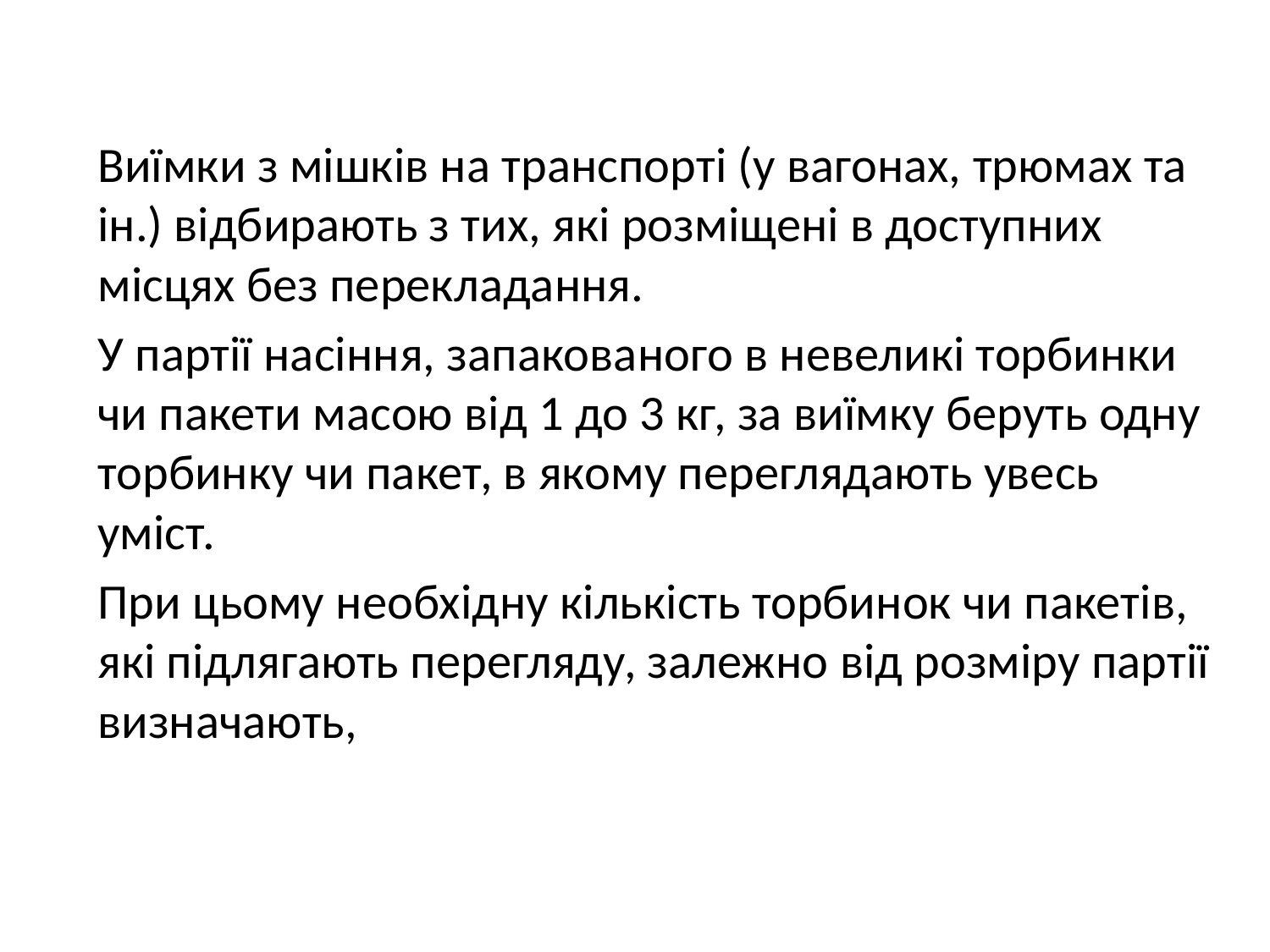

Виїмки з мішків на транспорті (у вагонах, трюмах та ін.) відбирають з тих, які розміщені в доступних місцях без перекладання.
У партії насіння, запакованого в невеликі торбинки чи пакети масою від 1 до 3 кг, за виїмку беруть одну торбинку чи пакет, в якому переглядають увесь уміст.
При цьому необхідну кількість торбинок чи пакетів, які підлягають перегляду, залежно від розміру партії визначають,